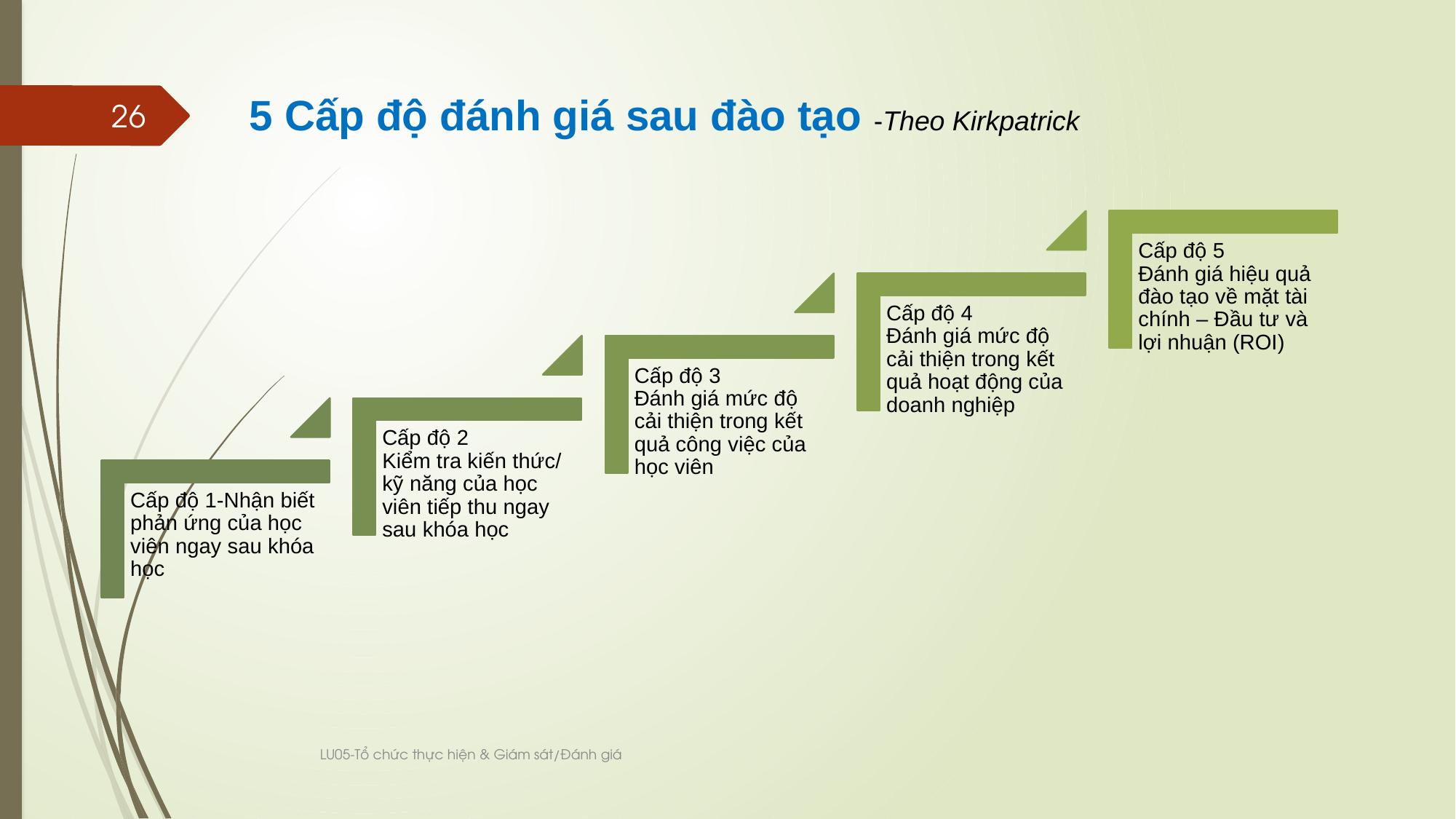

5 Cấp độ đánh giá sau đào tạo -Theo Kirkpatrick
26
Cấp độ 1-Nhận biết phản ứng của học viên ngay sau khóa học
Cấp độ 2
Kiểm tra kiến thức/ kỹ năng của học viên tiếp thu ngay sau khóa học
Cấp độ 3
Đánh giá mức độ cải thiện trong kết quả công việc của học viên
Cấp độ 4
Đánh giá mức độ cải thiện trong kết quả hoạt động của doanh nghiệp
Cấp độ 5
Đánh giá hiệu quả đào tạo về mặt tài chính – Đầu tư và lợi nhuận (ROI)
LU05-Tổ chức thực hiện & Giám sát/Đánh giá